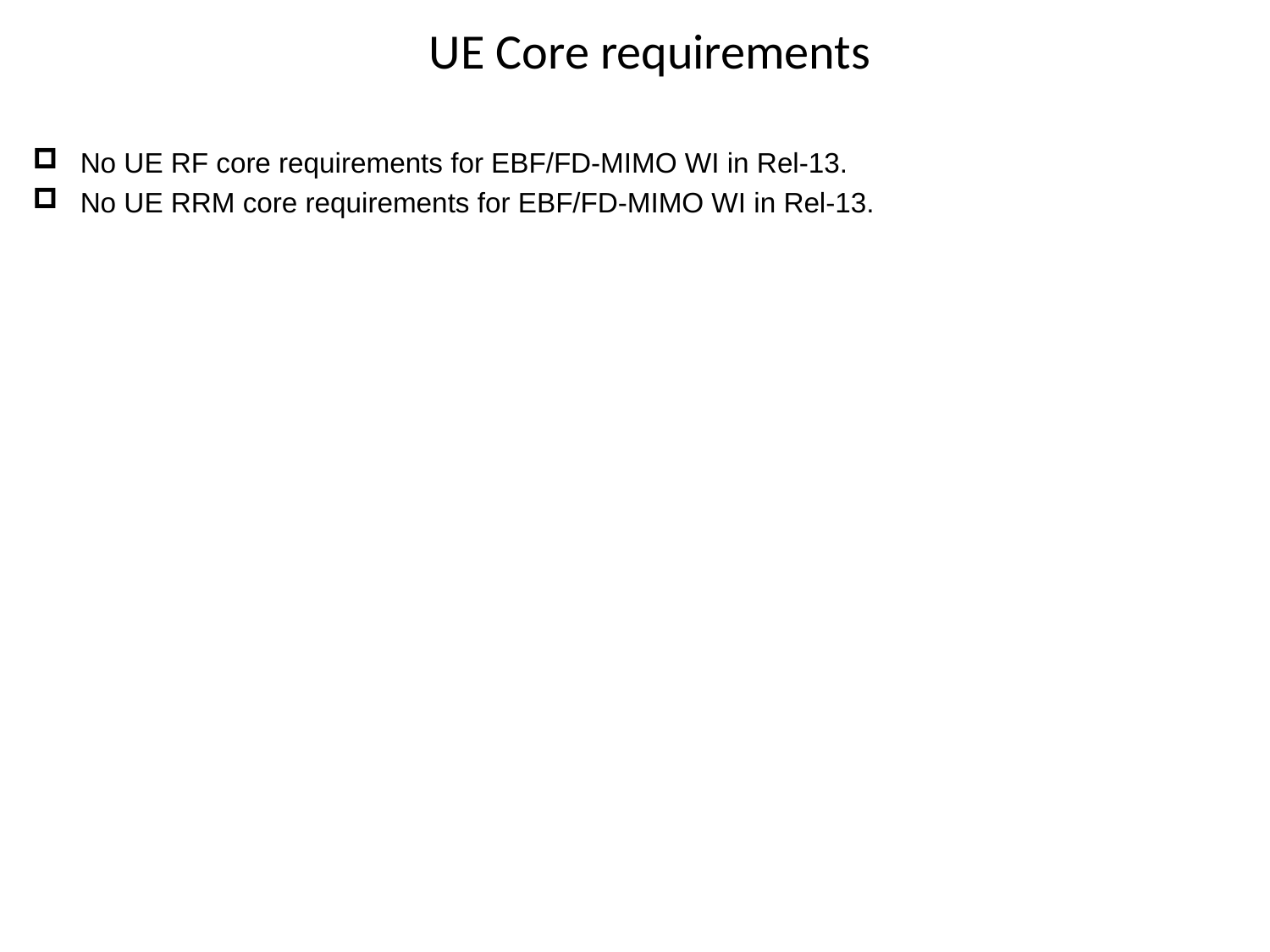

UE Core requirements
No UE RF core requirements for EBF/FD-MIMO WI in Rel-13.
No UE RRM core requirements for EBF/FD-MIMO WI in Rel-13.